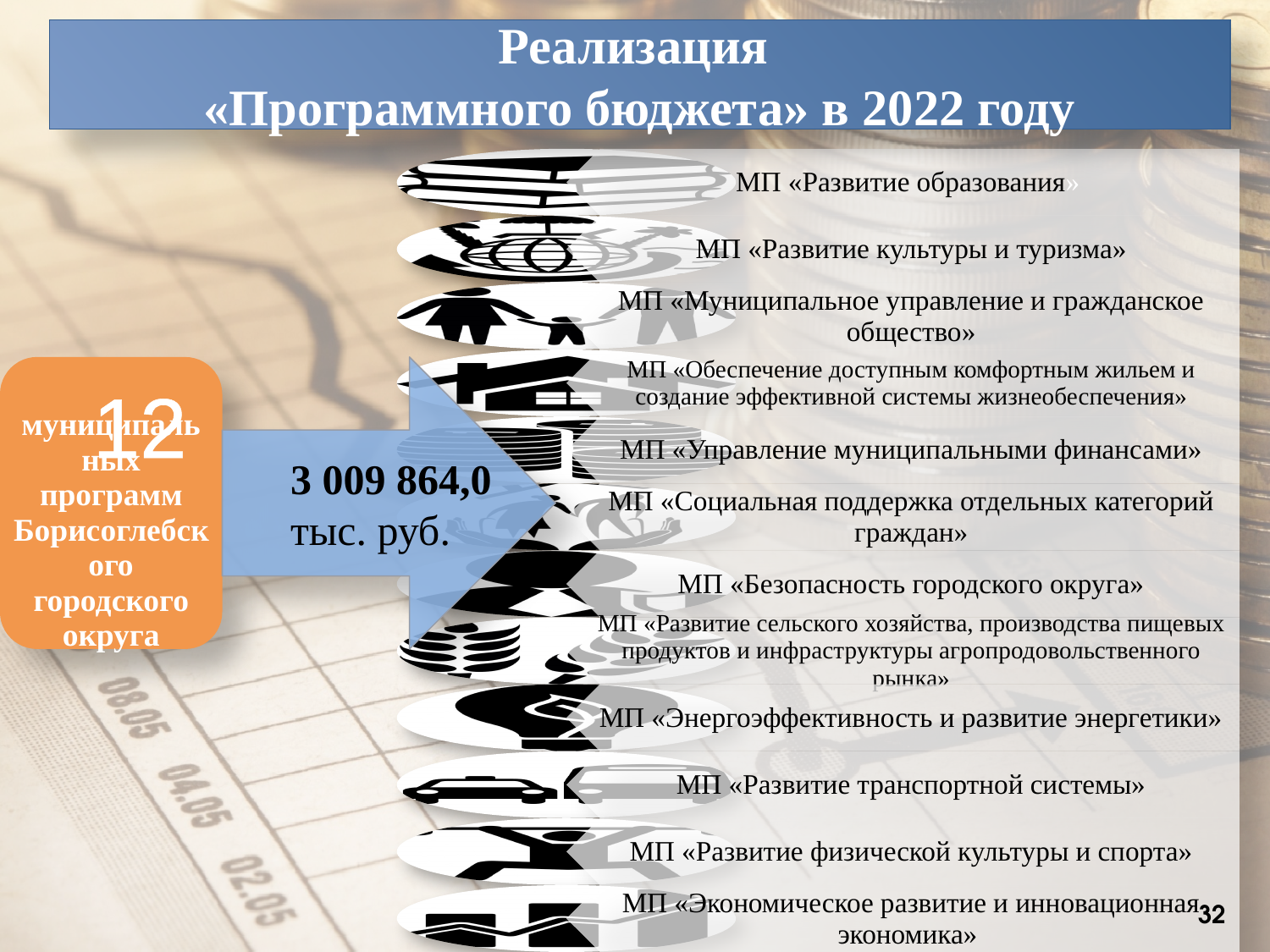

Реализация
«Программного бюджета» в 2022 году
МП «Развитие образования»
МП «Развитие культуры и туризма»
МП «Муниципальное управление и гражданское общество»
МП «Обеспечение доступным комфортным жильем и создание эффективной системы жизнеобеспечения»
МП «Управление муниципальными финансами»
МП «Социальная поддержка отдельных категорий граждан»
МП «Безопасность городского округа»
МП «Развитие сельского хозяйства, производства пищевых продуктов и инфраструктуры агропродовольственного рынка»
МП «Энергоэффективность и развитие энергетики»
МП «Развитие физической культуры и спорта»
МП «Развитие транспортной системы»
муниципальных программ Борисоглебского городского округа
12
3 009 864,0 тыс. руб.
32